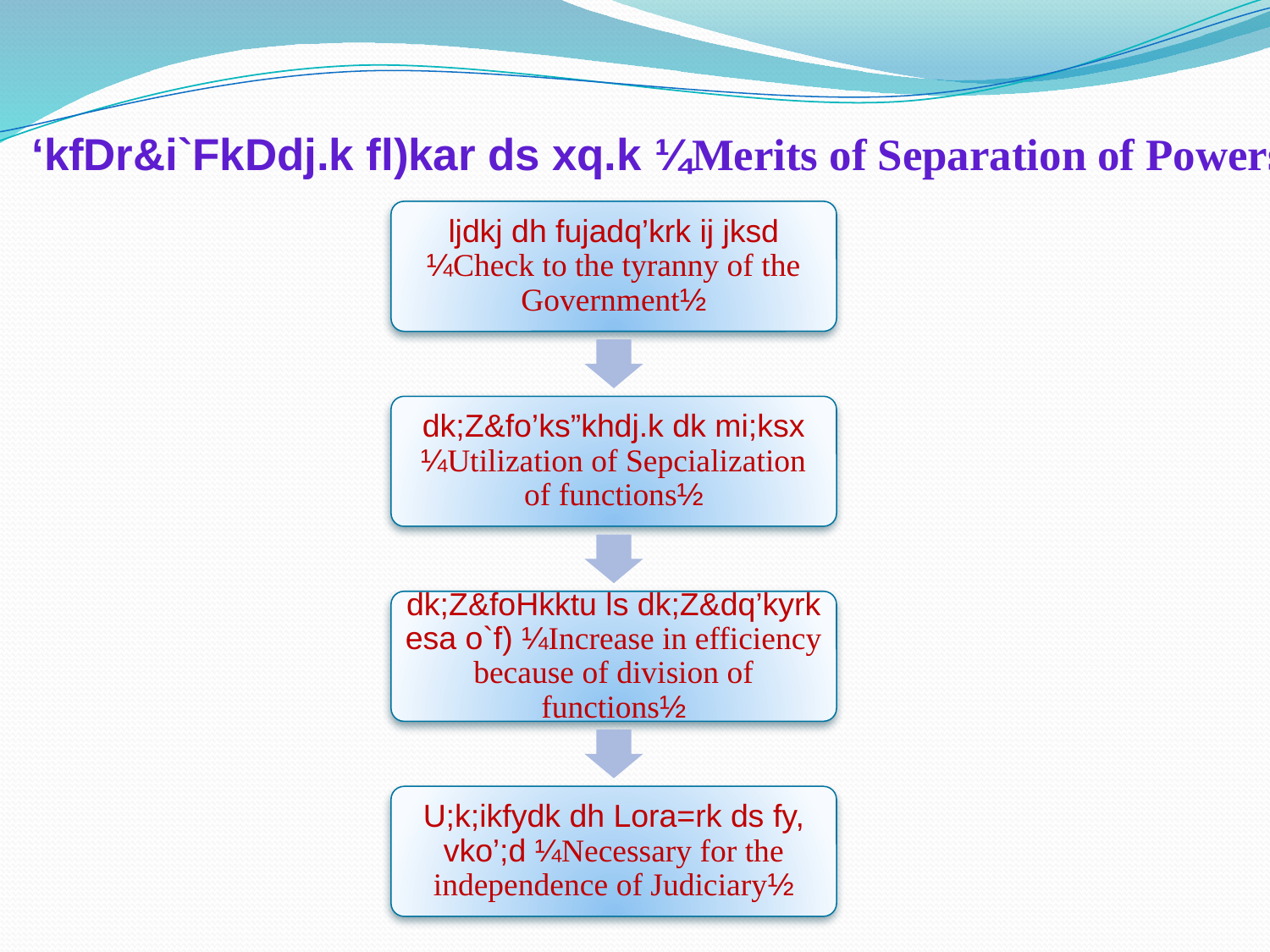

# ‘kfDr&i`FkDdj.k fl)kar ds xq.k ¼Merits of Separation of Powers½
ljdkj dh fujadq’krk ij jksd ¼Check to the tyranny of the Government½

dk;Z&fo’ks”khdj.k dk mi;ksx ¼Utilization of Sepcialization of functions½

dk;Z&foHkktu ls dk;Z&dq’kyrk esa o`f) ¼Increase in efficiency because of division of functions½

U;k;ikfydk dh Lora=rk ds fy, vko’;d ¼Necessary for the independence of Judiciary½